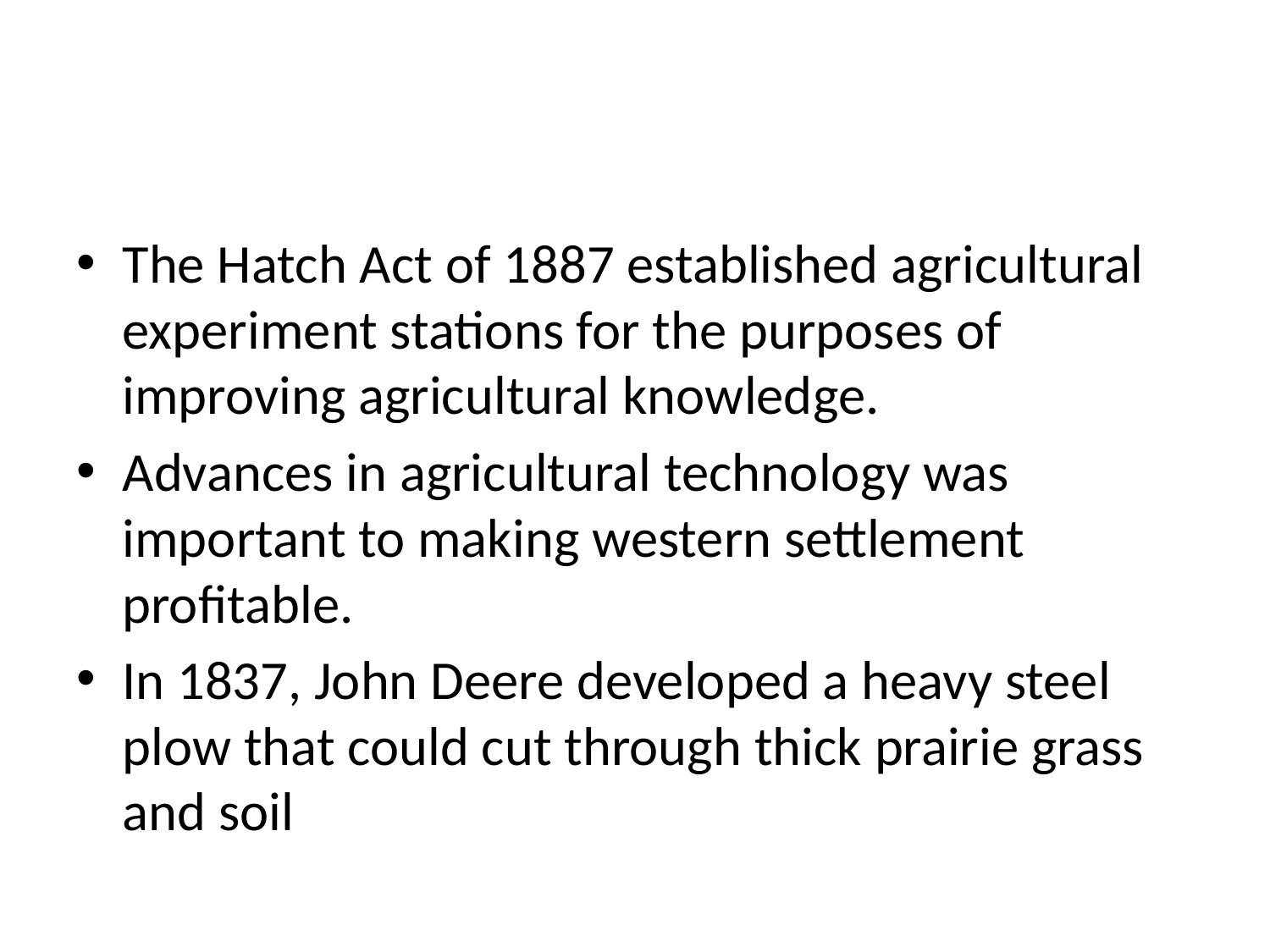

#
The Hatch Act of 1887 established agricultural experiment stations for the purposes of improving agricultural knowledge.
Advances in agricultural technology was important to making western settlement profitable.
In 1837, John Deere developed a heavy steel plow that could cut through thick prairie grass and soil